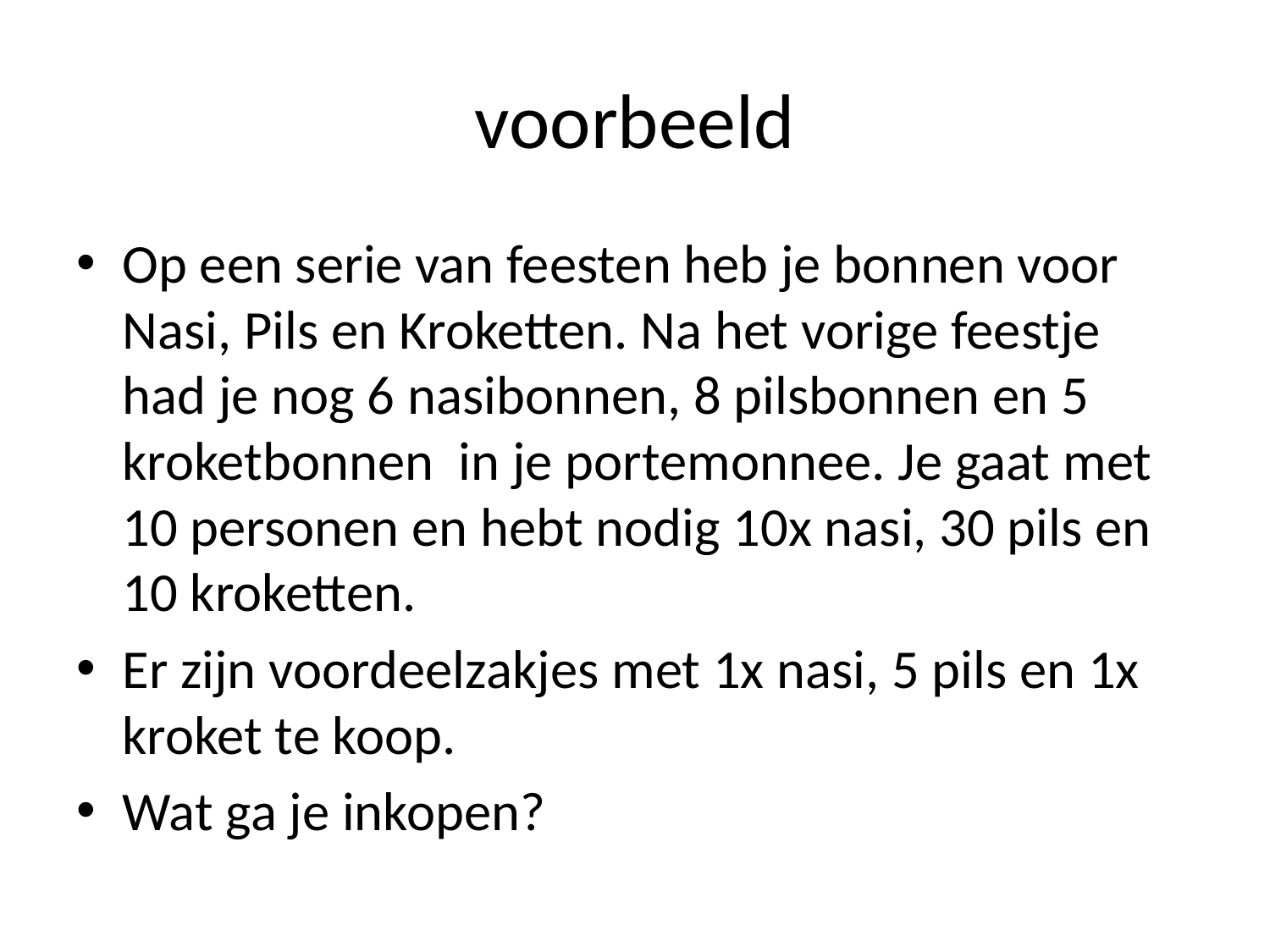

# voorbeeld
Op een serie van feesten heb je bonnen voor Nasi, Pils en Kroketten. Na het vorige feestje had je nog 6 nasibonnen, 8 pilsbonnen en 5 kroketbonnen  in je portemonnee. Je gaat met 10 personen en hebt nodig 10x nasi, 30 pils en 10 kroketten.
Er zijn voordeelzakjes met 1x nasi, 5 pils en 1x kroket te koop.
Wat ga je inkopen?